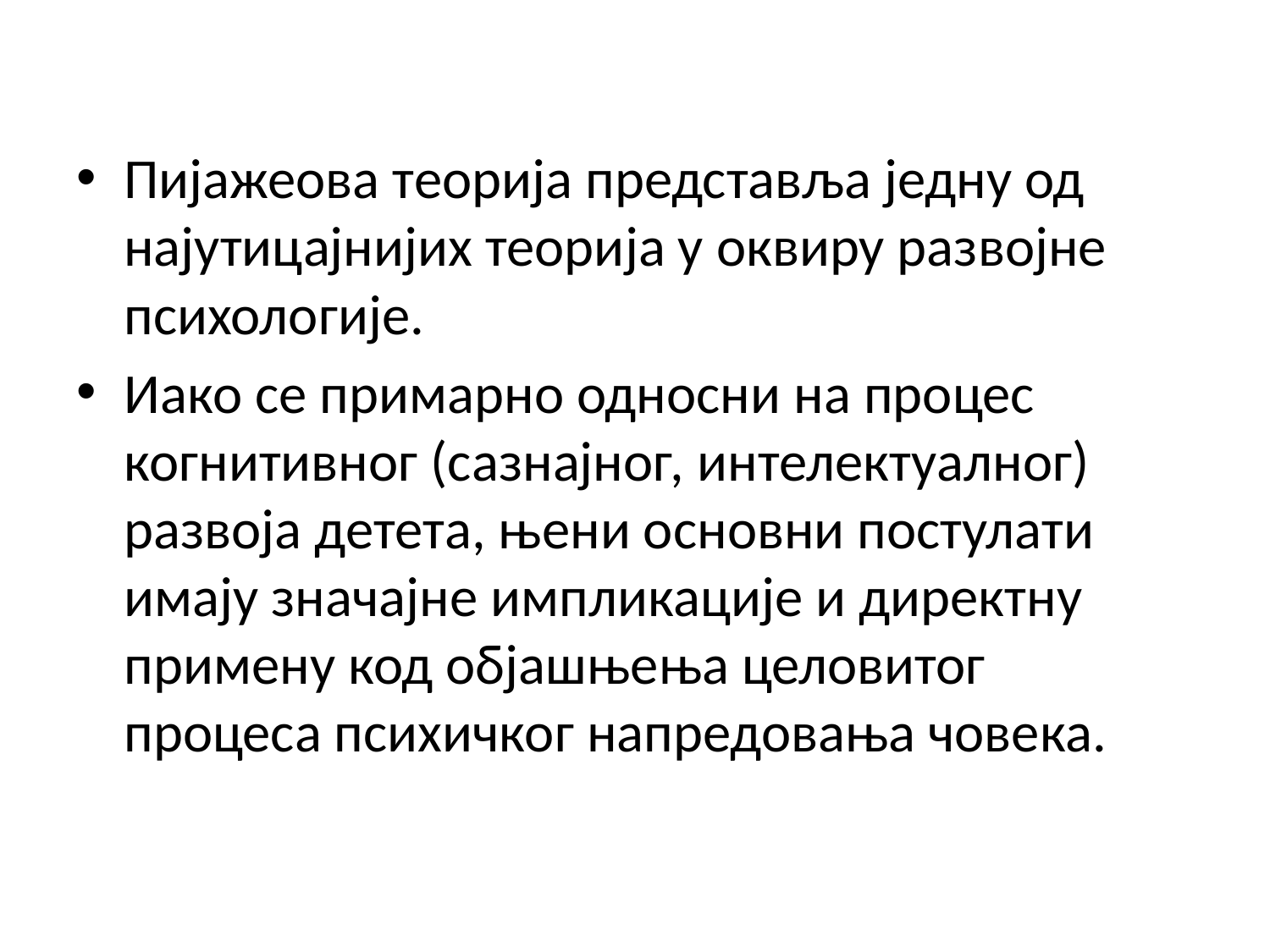

Пијажеова теорија представља једну од најутицајнијих теорија у оквиру развојне психологије.
Иако се примарно односни на процес когнитивног (сазнајног, интелектуалног) развоја детета, њени основни постулати имају значајне импликације и директну примену код објашњења целовитог процеса психичког напредовања човека.